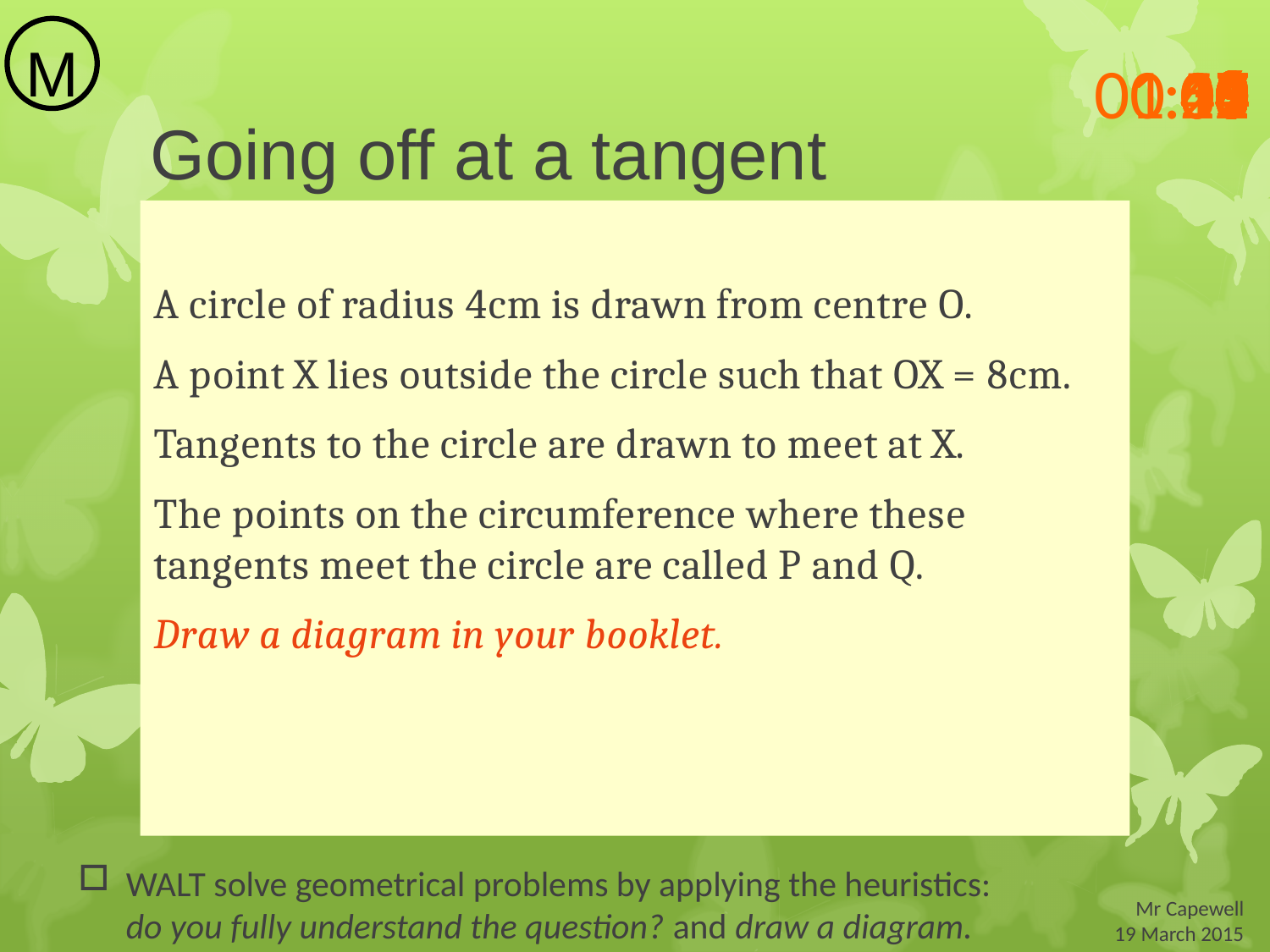

M

0

1

0

:

0

5

4

3

2

1

0

0

9

8

7

6

5

4

3

2

1

0

9

8

7

6

5

4

3

2

1

0

9

8

7

6

5

4

3

2

1

0

9

8

7

6

5

4

3

2

1

0

9

8

7

6

5

4

3

2

1

0

9

8

7

6

5

4

3

2

1

0
Going off at a tangent

A circle of radius 4cm is drawn from centre O.
A point X lies outside the circle such that OX = 8cm.
Tangents to the circle are drawn to meet at X.
The points on the circumference where these tangents meet the circle are called P and Q.
Draw a diagram in your booklet.
WALT solve geometrical problems by applying the heuristics:
do you fully understand the question? and draw a diagram.
Mr Capewell
 19 March 2015